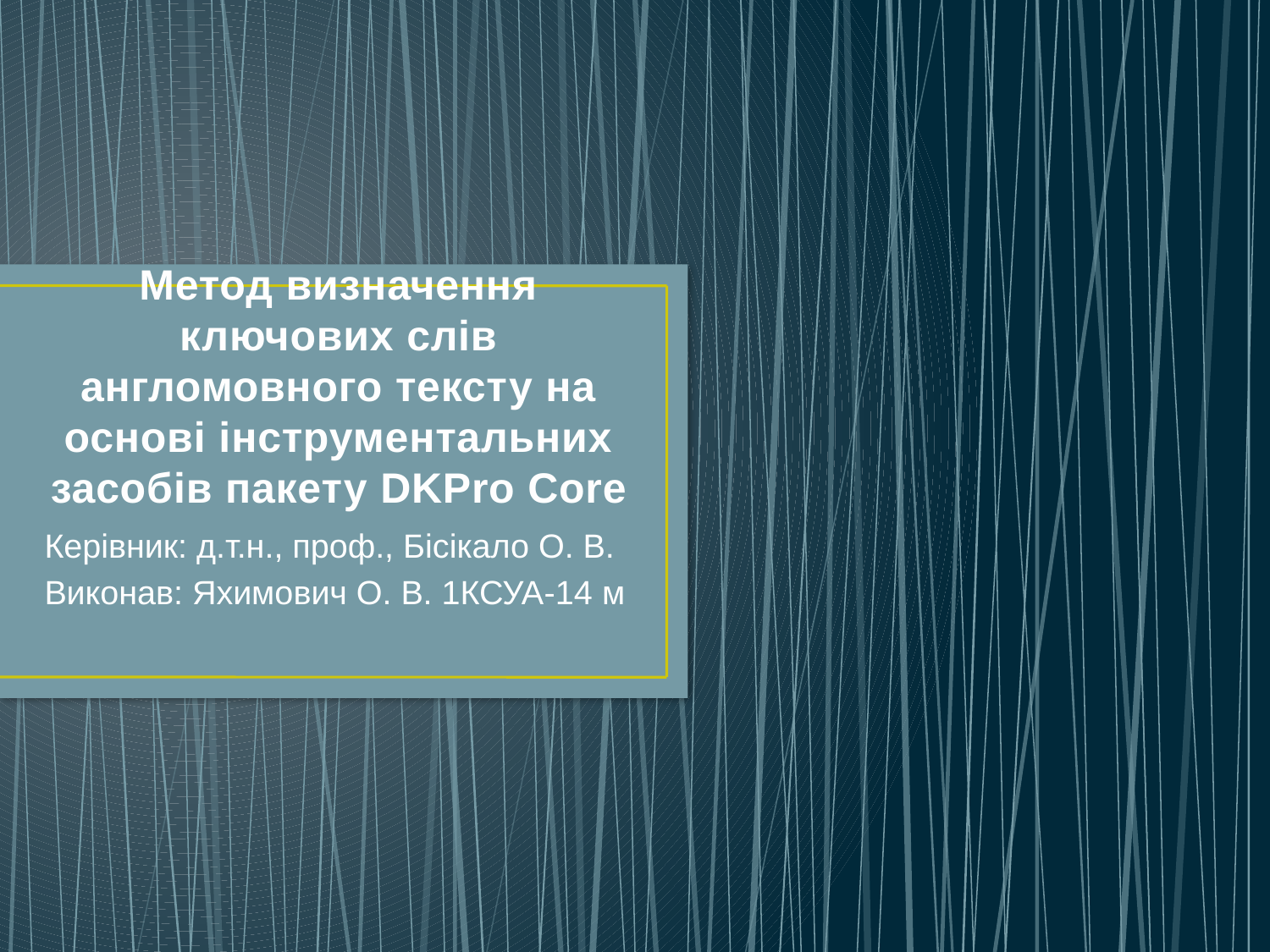

# Метод визначення ключових слів англомовного тексту на основі інструментальних засобів пакету DKPro Core
Керівник: д.т.н., проф., Бісікало О. В.
Виконав: Яхимович О. В. 1КСУА-14 м